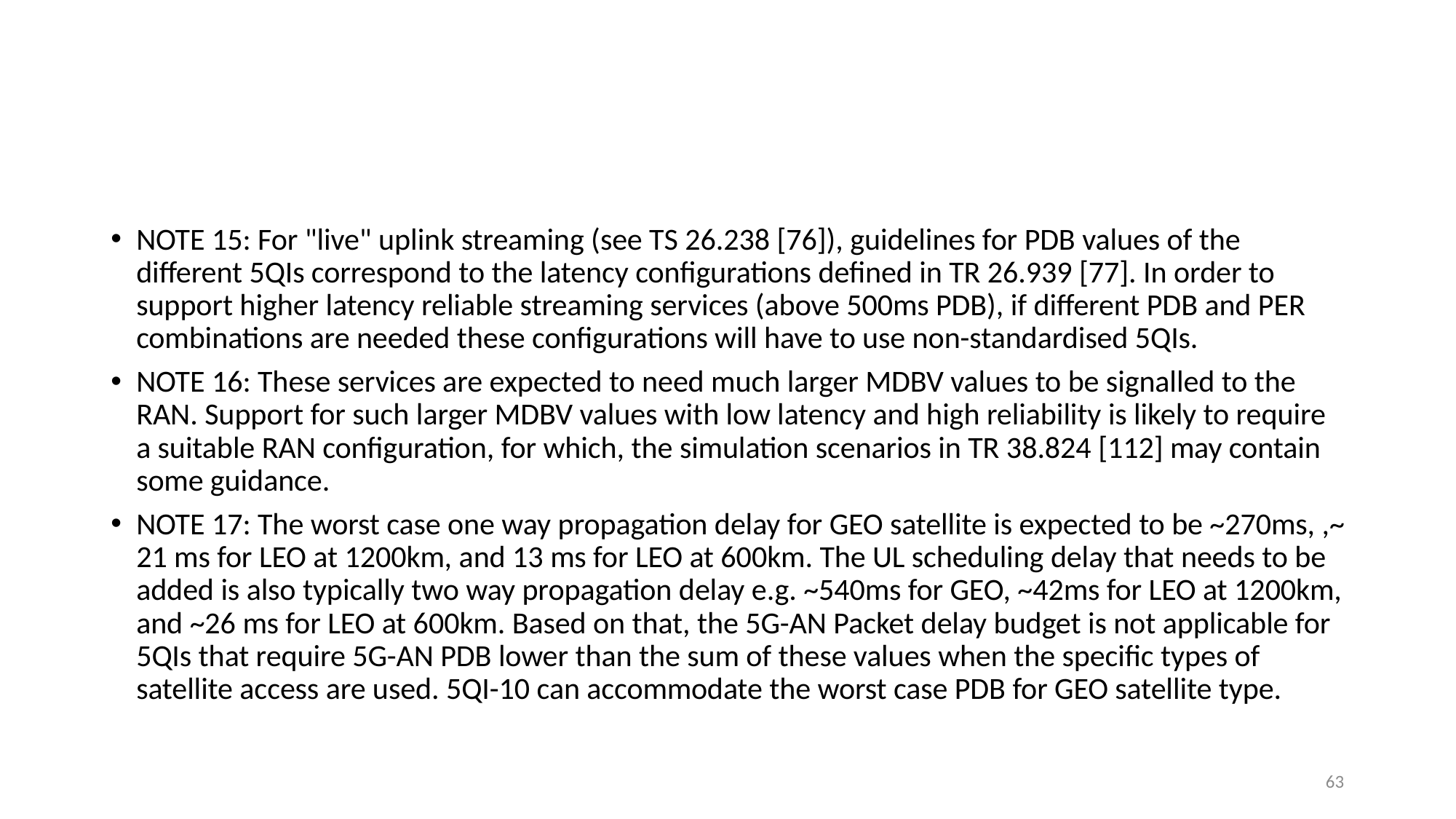

#
NOTE 15: For "live" uplink streaming (see TS 26.238 [76]), guidelines for PDB values of the different 5QIs correspond to the latency configurations defined in TR 26.939 [77]. In order to support higher latency reliable streaming services (above 500ms PDB), if different PDB and PER combinations are needed these configurations will have to use non-standardised 5QIs.
NOTE 16: These services are expected to need much larger MDBV values to be signalled to the RAN. Support for such larger MDBV values with low latency and high reliability is likely to require a suitable RAN configuration, for which, the simulation scenarios in TR 38.824 [112] may contain some guidance.
NOTE 17: The worst case one way propagation delay for GEO satellite is expected to be ~270ms, ,~ 21 ms for LEO at 1200km, and 13 ms for LEO at 600km. The UL scheduling delay that needs to be added is also typically two way propagation delay e.g. ~540ms for GEO, ~42ms for LEO at 1200km, and ~26 ms for LEO at 600km. Based on that, the 5G-AN Packet delay budget is not applicable for 5QIs that require 5G-AN PDB lower than the sum of these values when the specific types of satellite access are used. 5QI-10 can accommodate the worst case PDB for GEO satellite type.
63